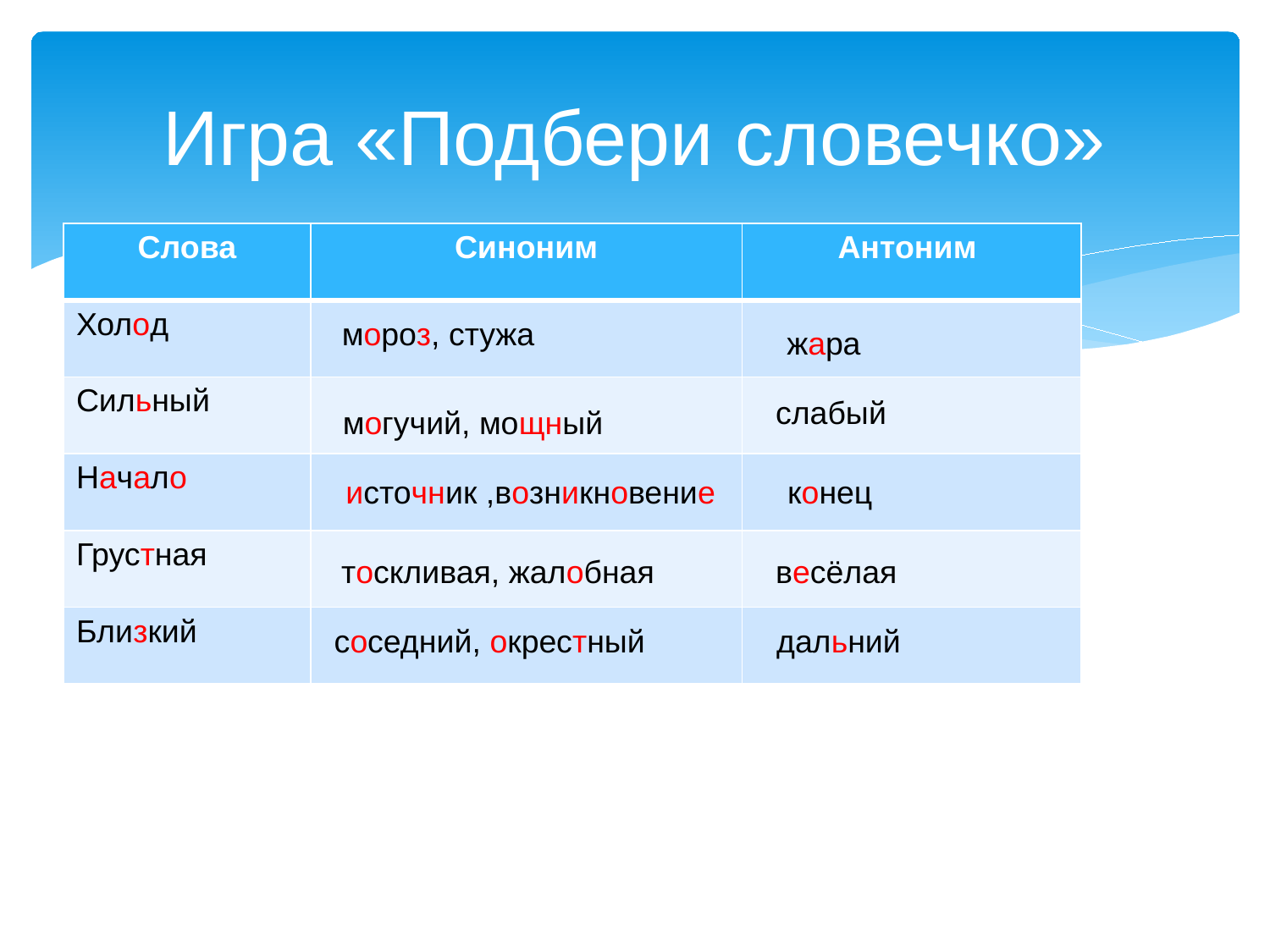

# Игра «Подбери словечко»
| Слова | Синоним | Антоним |
| --- | --- | --- |
| Холод |  |  |
| Сильный |  |  |
| Начало |  |  |
| Грустная |  |  |
| Близкий |  |  |
мороз, стужа
жара
слабый
могучий, мощный
источник ,возникновение
конец
тоскливая, жалобная
весёлая
соседний, окрестный
дальний